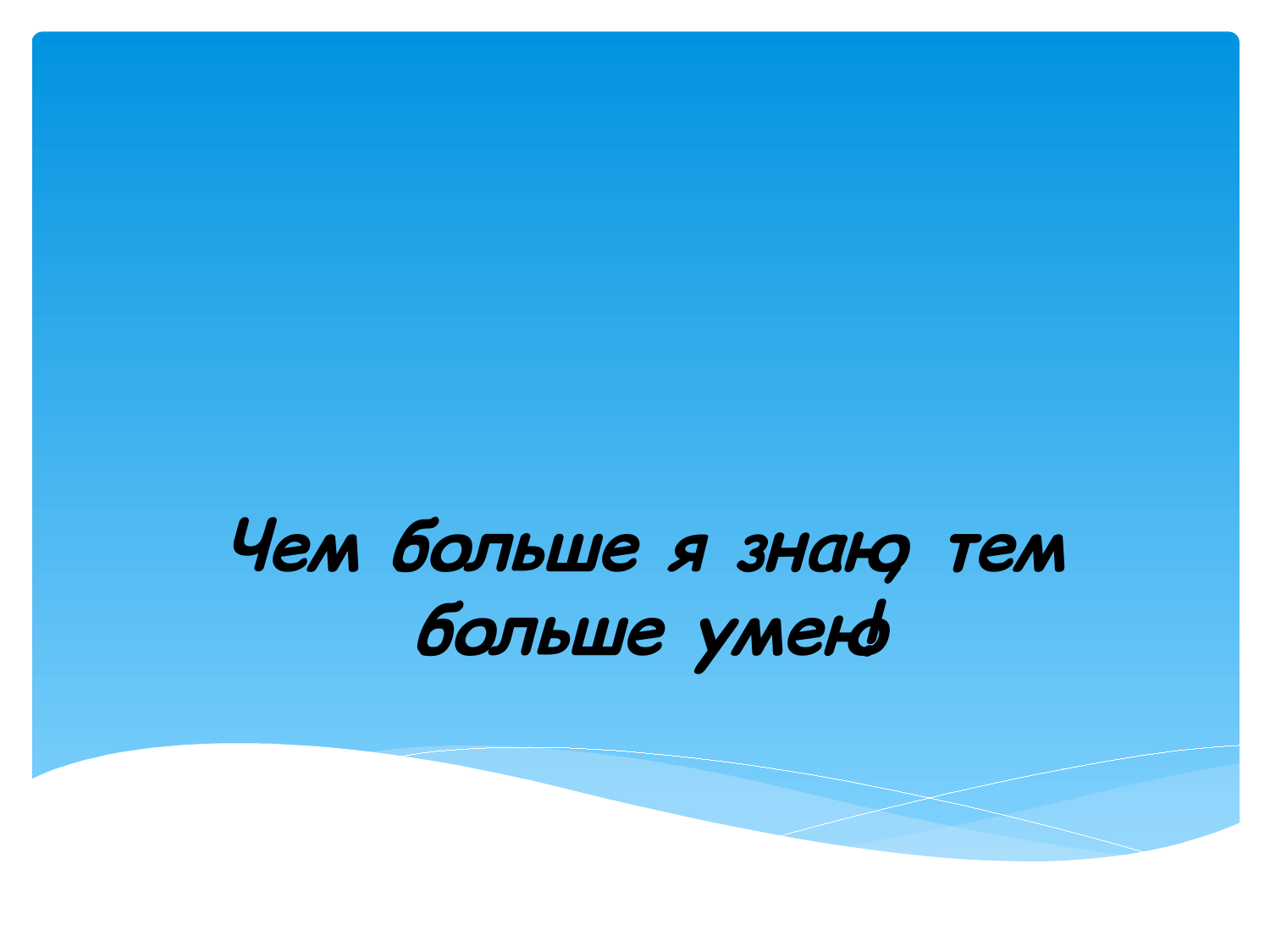

#
Чем больше я знаю, тем больше умею!